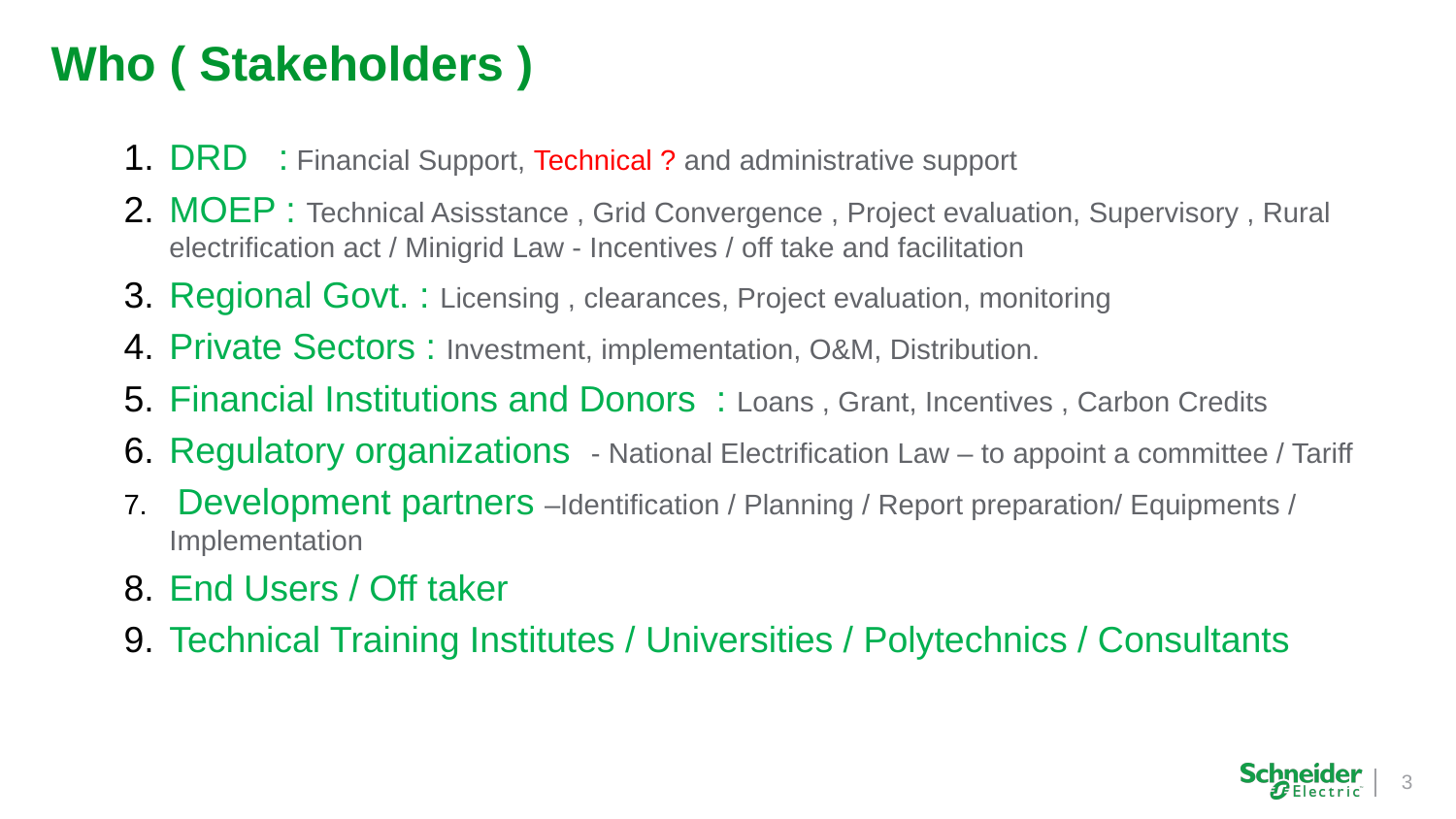

# Who ( Stakeholders )
DRD   : Financial Support, Technical ? and administrative support
MOEP : Technical Asisstance , Grid Convergence , Project evaluation, Supervisory , Rural electrification act / Minigrid Law - Incentives / off take and facilitation
Regional Govt. : Licensing , clearances, Project evaluation, monitoring
Private Sectors : Investment, implementation, O&M, Distribution.
Financial Institutions and Donors  : Loans , Grant, Incentives , Carbon Credits
Regulatory organizations  - National Electrification Law – to appoint a committee / Tariff
 Development partners –Identification / Planning / Report preparation/ Equipments / Implementation
End Users / Off taker
Technical Training Institutes / Universities / Polytechnics / Consultants

3